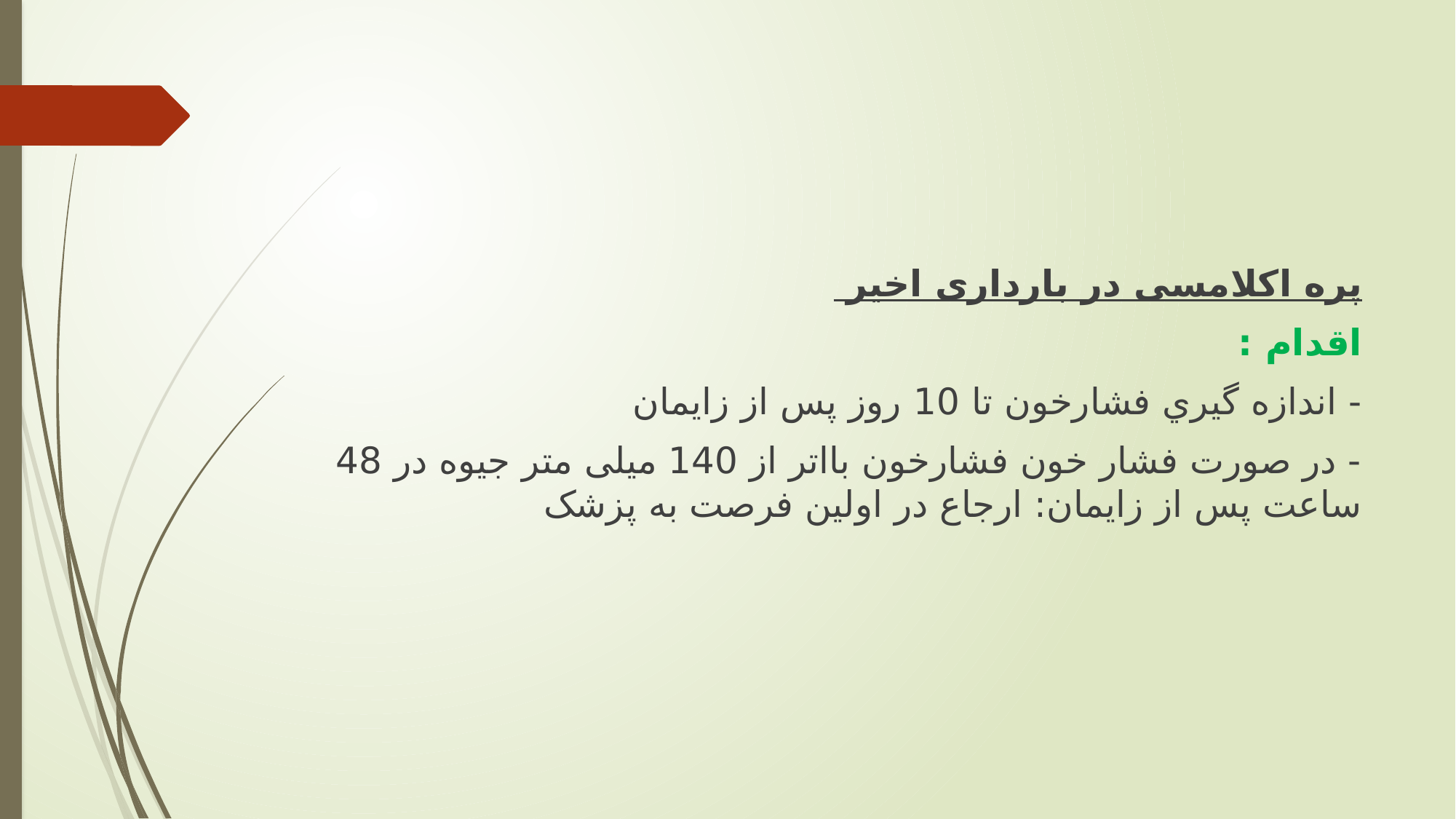

پره اکلامسی در بارداری اخیر
اقدام :
- اندازه گیري فشارخون تا 10 روز پس از زايمان
- در صورت فشار خون فشارخون بااتر از 140 میلی متر جیوه در 48 ساعت پس از زايمان: ارجاع در اولین فرصت به پزشک